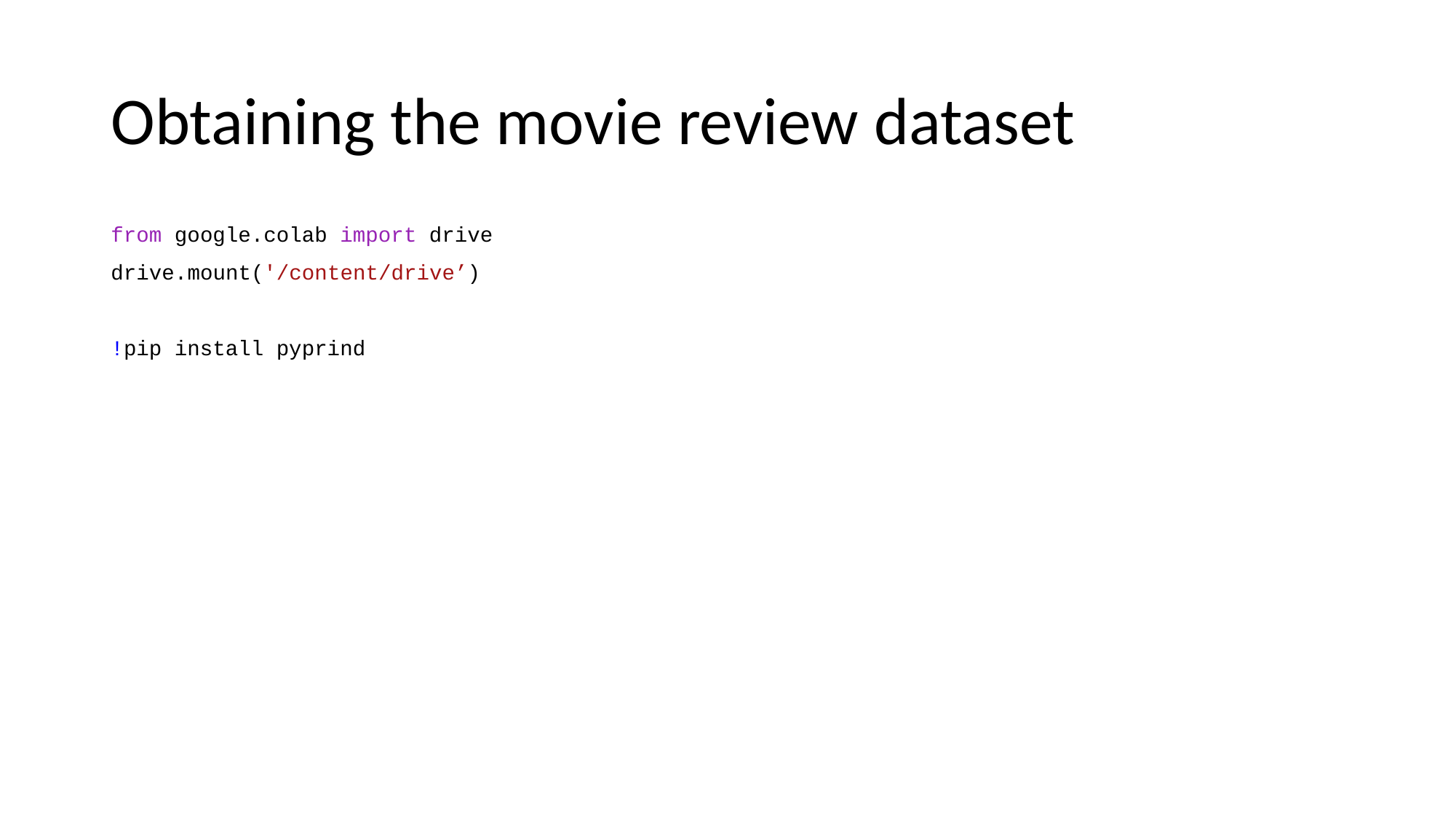

# Obtaining the movie review dataset
from google.colab import drive
drive.mount('/content/drive’)

!pip install pyprind